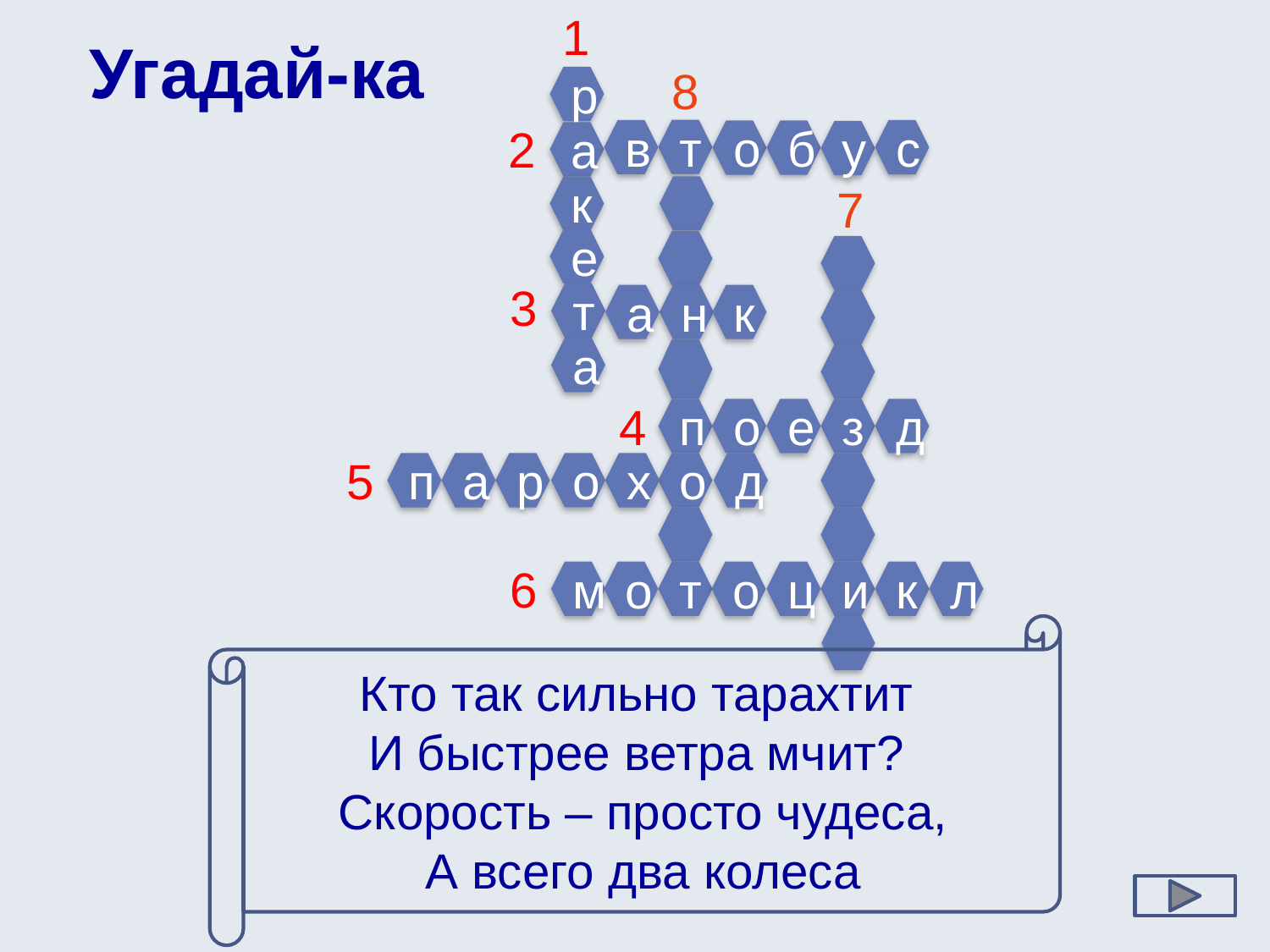

1
Угадай-ка
8
р
2
т
в
с
о
б
у
а
7
к

е

3
т
н
а
к

а

4
з
п
о
е
д
5
о
д
п
а
р
х
о

6
м
о
ц
к
т
о
и
л
Кто так сильно тарахтит
И быстрее ветра мчит?
Скорость – просто чудеса,
А всего два колеса